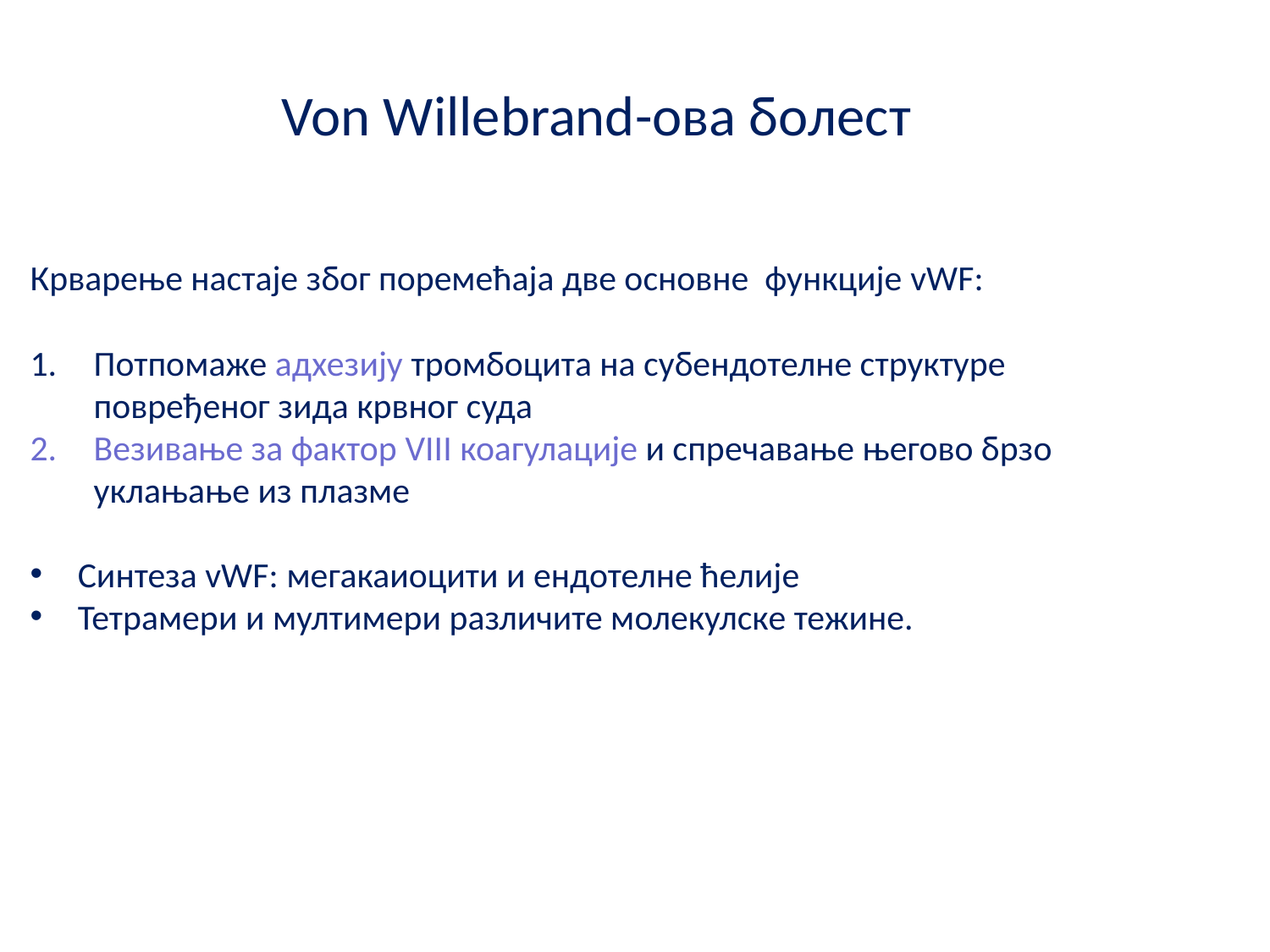

Von Willebrand-ова бoлест
Крварење настаје због поремећаја две основне  функције vWF:

Потпомаже адхезију тромбоцита на субендотелне структуре повређеног зида крвног суда
Везивање за фактор VIII коагулације и спречавање његово брзо уклањање из плазме

Синтеза vWF: мегакаиоцити и ендотелне ћелије
Тетрамери и мултимери различите молекулске тежине.